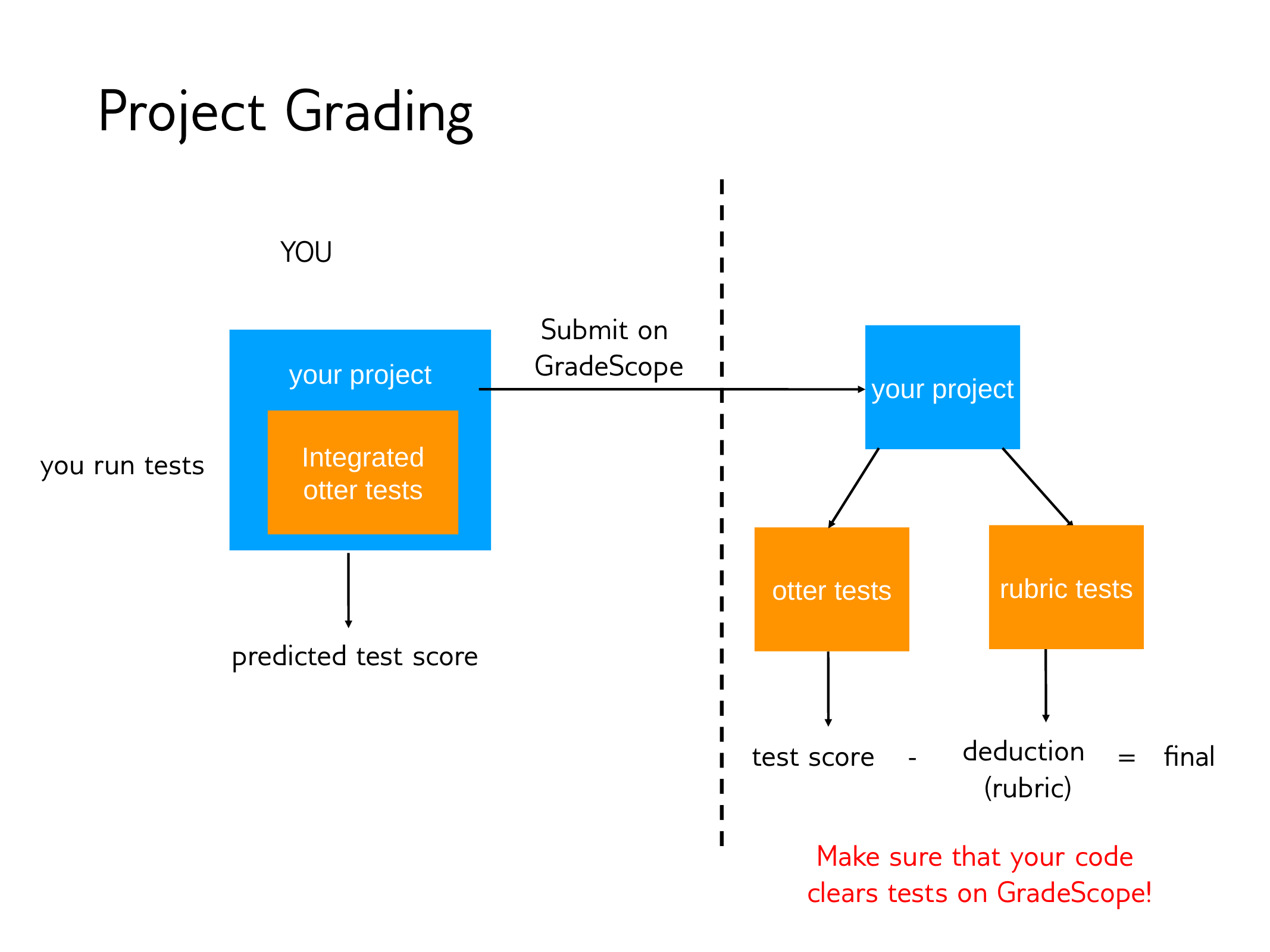

Project Grading

YOU
Submit on
GradeScope
your project
your project

Integrated otter tests
you run tests

rubric tests
otter tests

predicted test score

deduction
(rubric)
test score
-
=   final
Make sure that your code
clears tests on GradeScope!